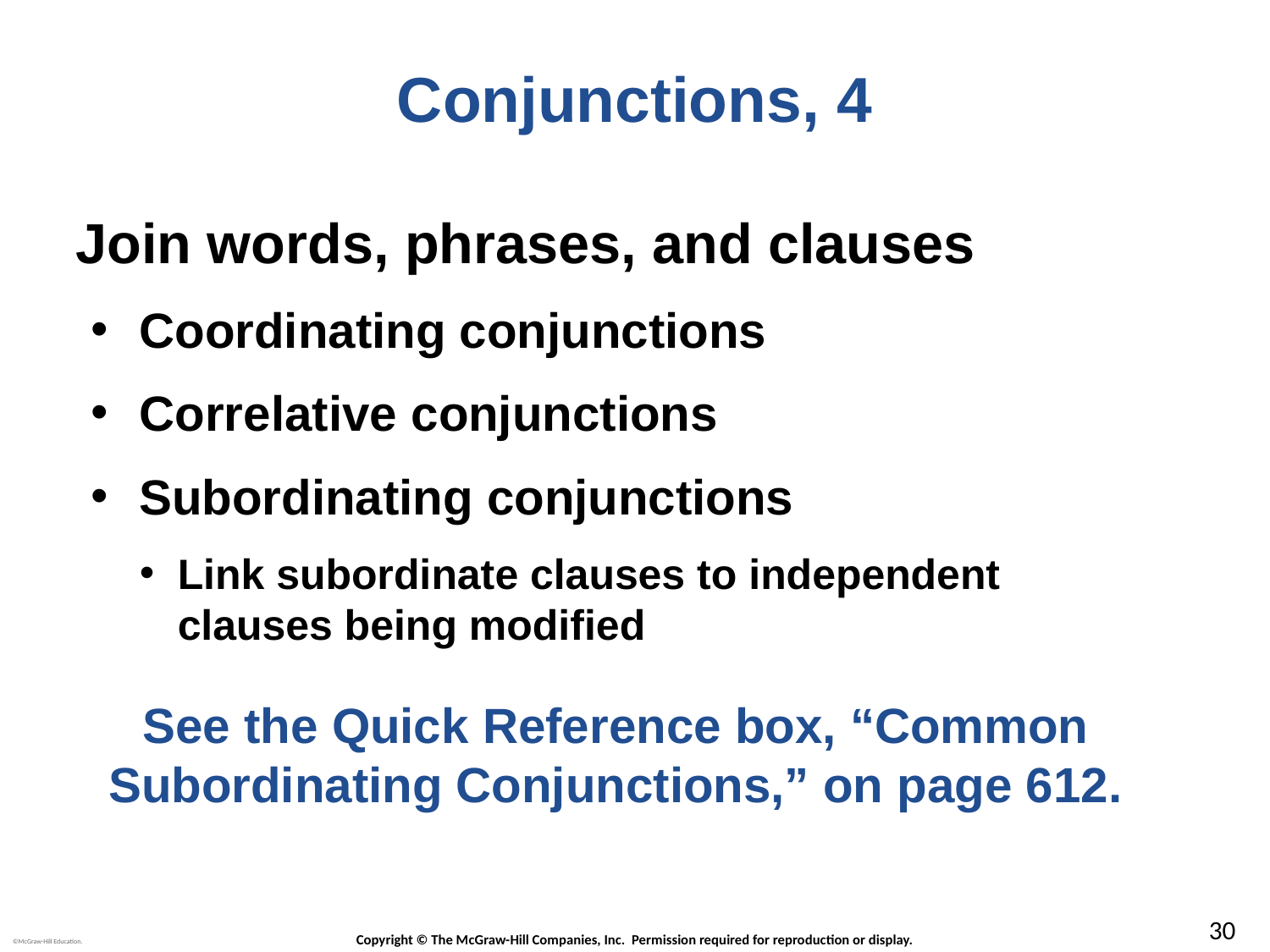

# Conjunctions, 4
Join words, phrases, and clauses
Coordinating conjunctions
Correlative conjunctions
Subordinating conjunctions
Link subordinate clauses to independent clauses being modified
See the Quick Reference box, “Common Subordinating Conjunctions,” on page 612.